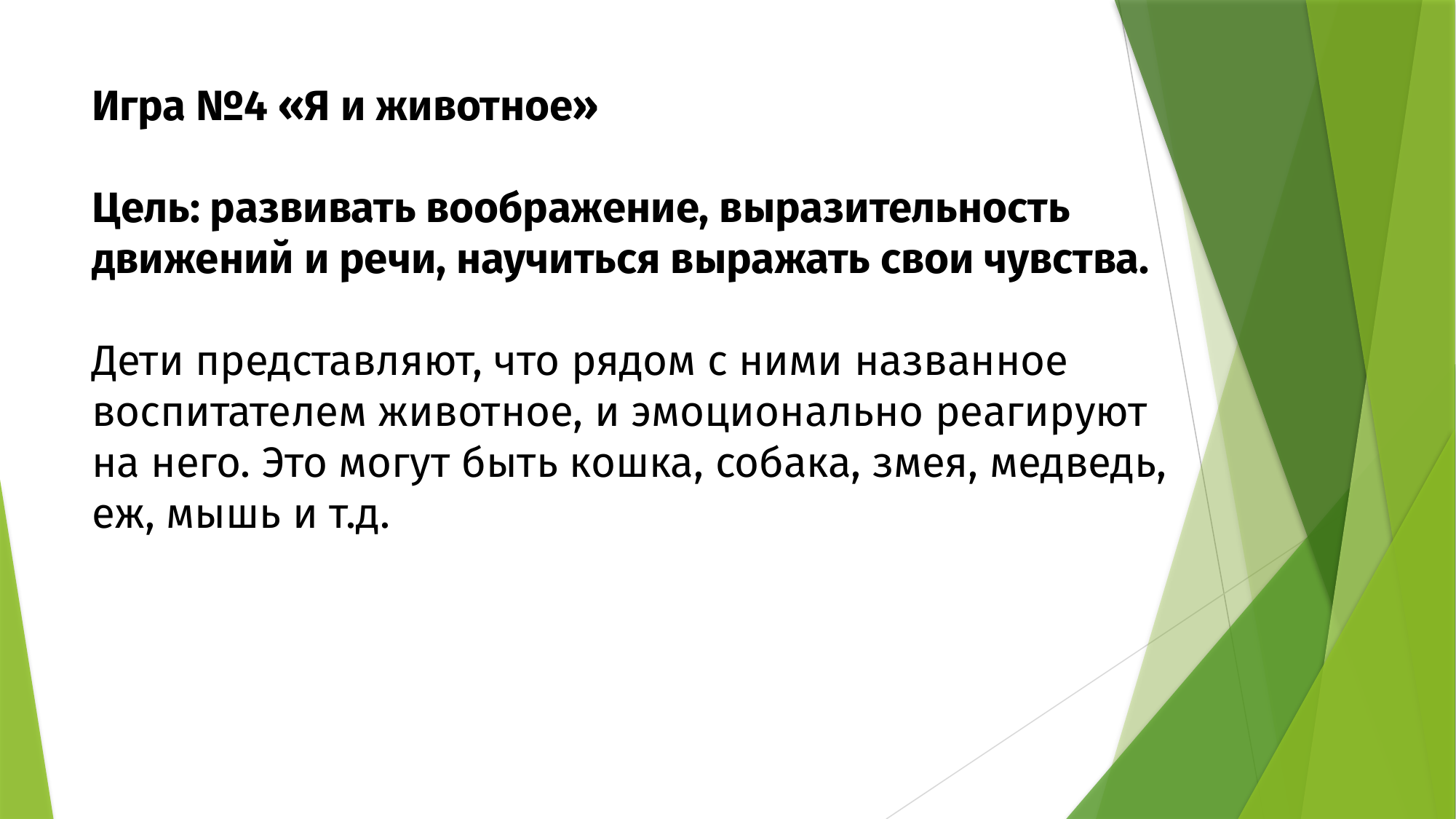

# Игра №4 «Я и животное» Цель: развивать воображение, выразительность движений и речи, научиться выражать свои чувства. Дети представляют, что рядом с ними названное воспитателем животное, и эмоционально реагируют на него. Это могут быть кошка, собака, змея, медведь, еж, мышь и т.д.